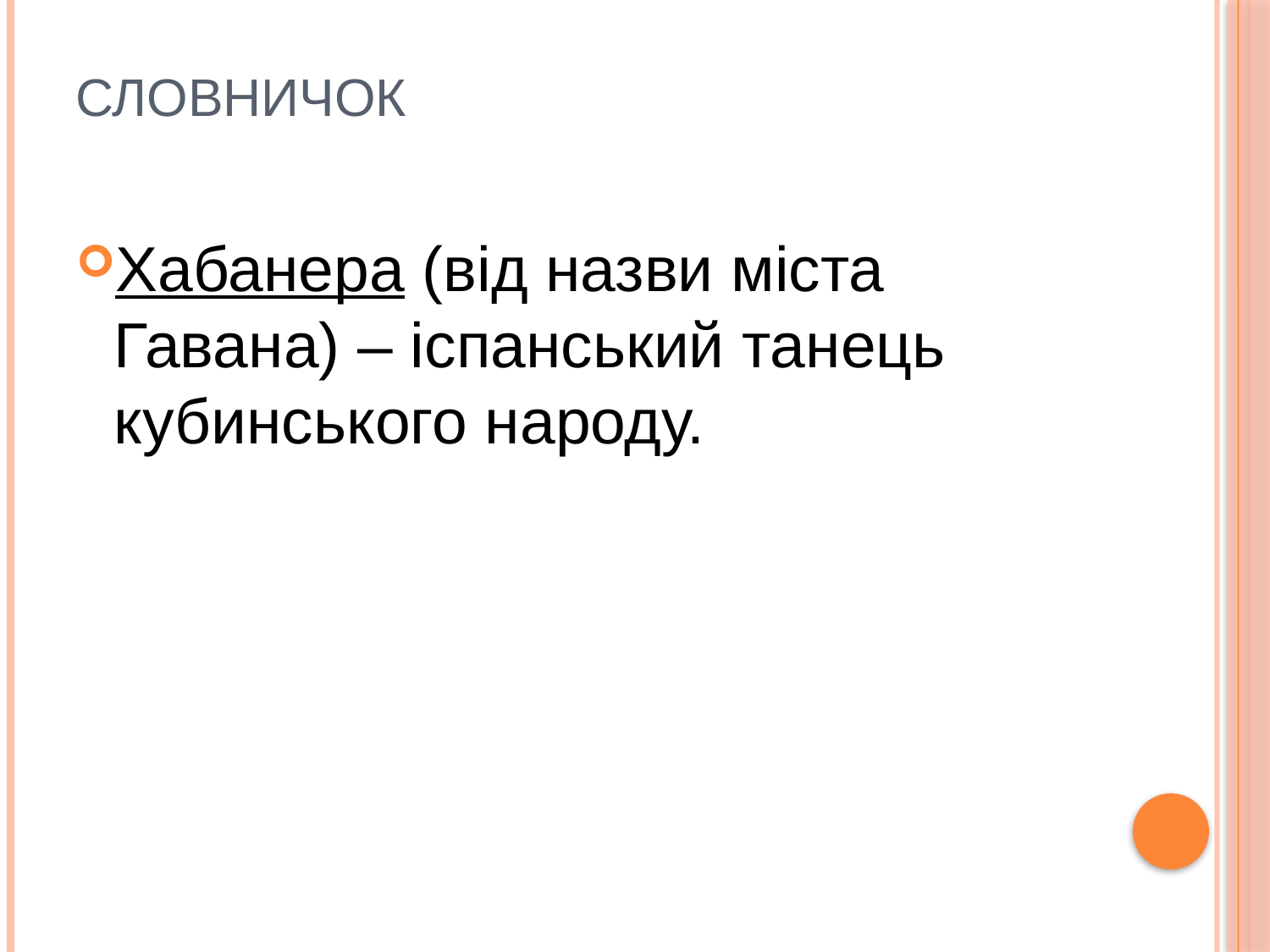

# Словничок
Хабанера (від назви міста Гавана) – іспанський танець кубинського народу.